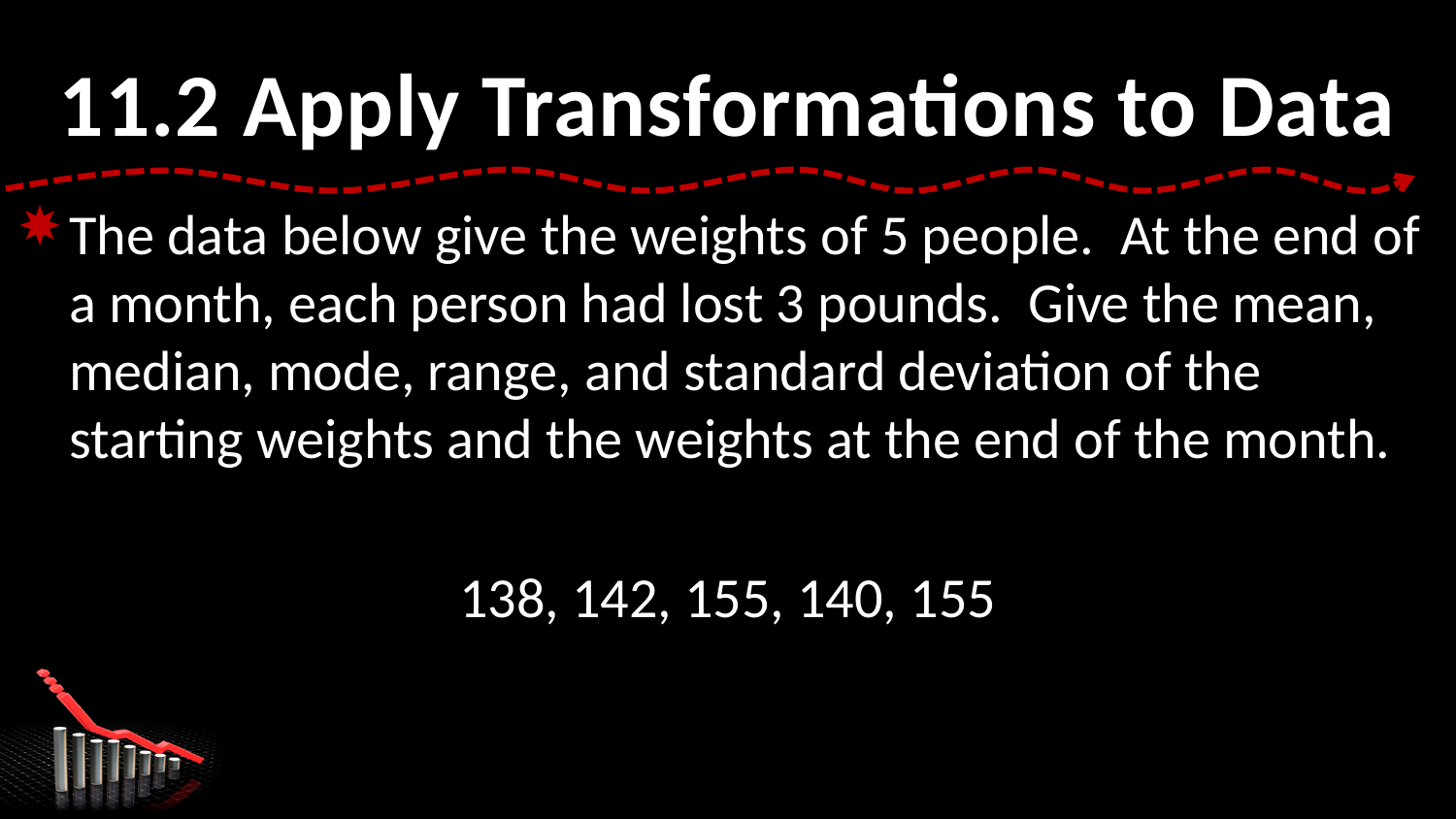

# 11.2 Apply Transformations to Data
The data below give the weights of 5 people.  At the end of a month, each person had lost 3 pounds.  Give the mean, median, mode, range, and standard deviation of the starting weights and the weights at the end of the month.

138, 142, 155, 140, 155